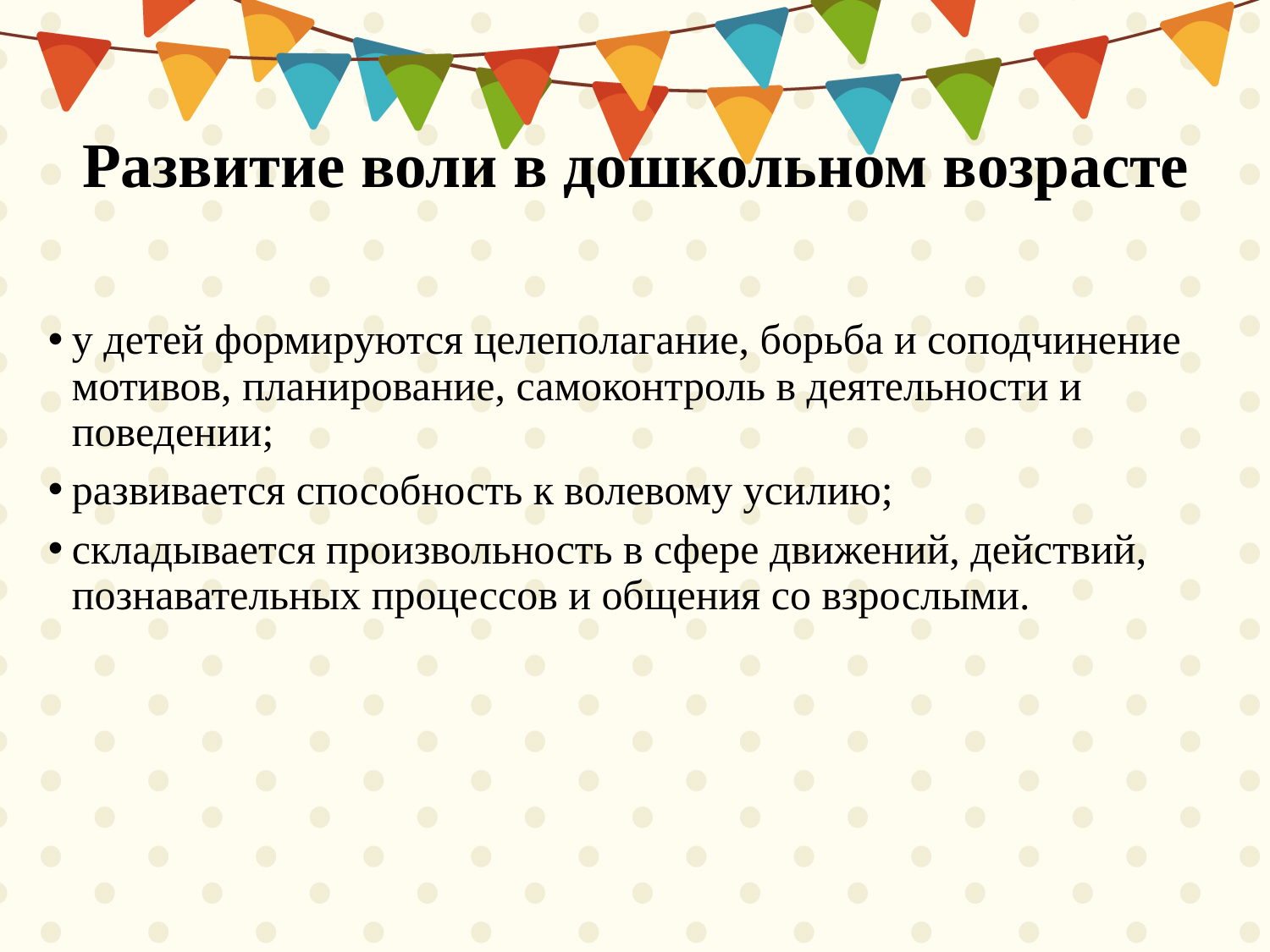

# Развитие воли в дошкольном возрасте
у детей формируются целеполагание, борьба и соподчинение мотивов, планирование, самоконтроль в деятельности и поведении;
развивается способность к волевому усилию;
складывается произвольность в сфере движений, действий, познавательных процессов и общения со взрослыми.